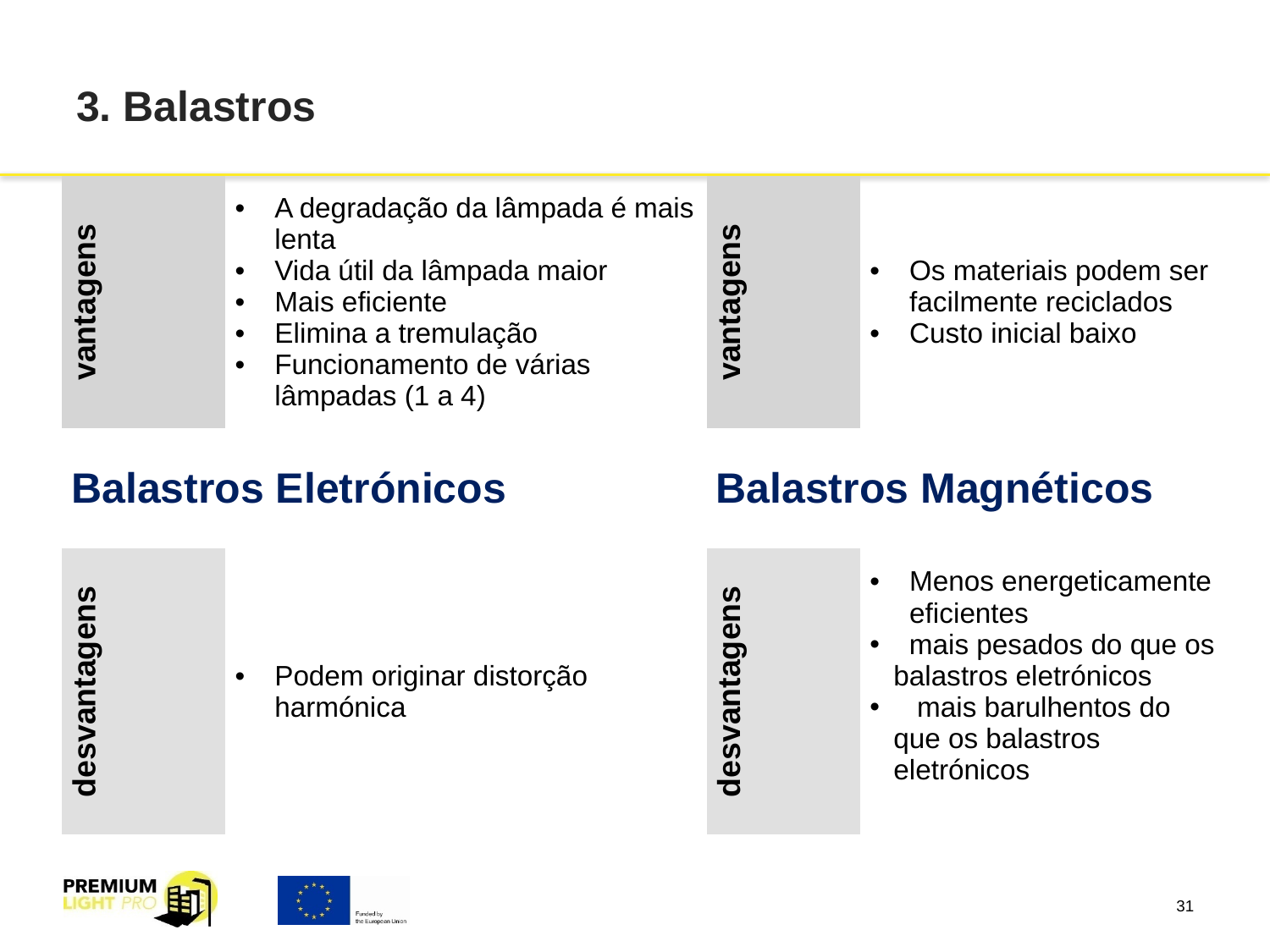

# 3. Balastros
| vantagens | A degradação da lâmpada é mais lenta Vida útil da lâmpada maior Mais eficiente Elimina a tremulação Funcionamento de várias lâmpadas (1 a 4) | vantagens | Os materiais podem ser facilmente reciclados Custo inicial baixo |
| --- | --- | --- | --- |
| Balastros Eletrónicos |  | Balastros Magnéticos |  |
| desvantagens | Podem originar distorção harmónica | desvantagens | Menos energeticamente eficientes mais pesados do que os balastros eletrónicos mais barulhentos do que os balastros eletrónicos |